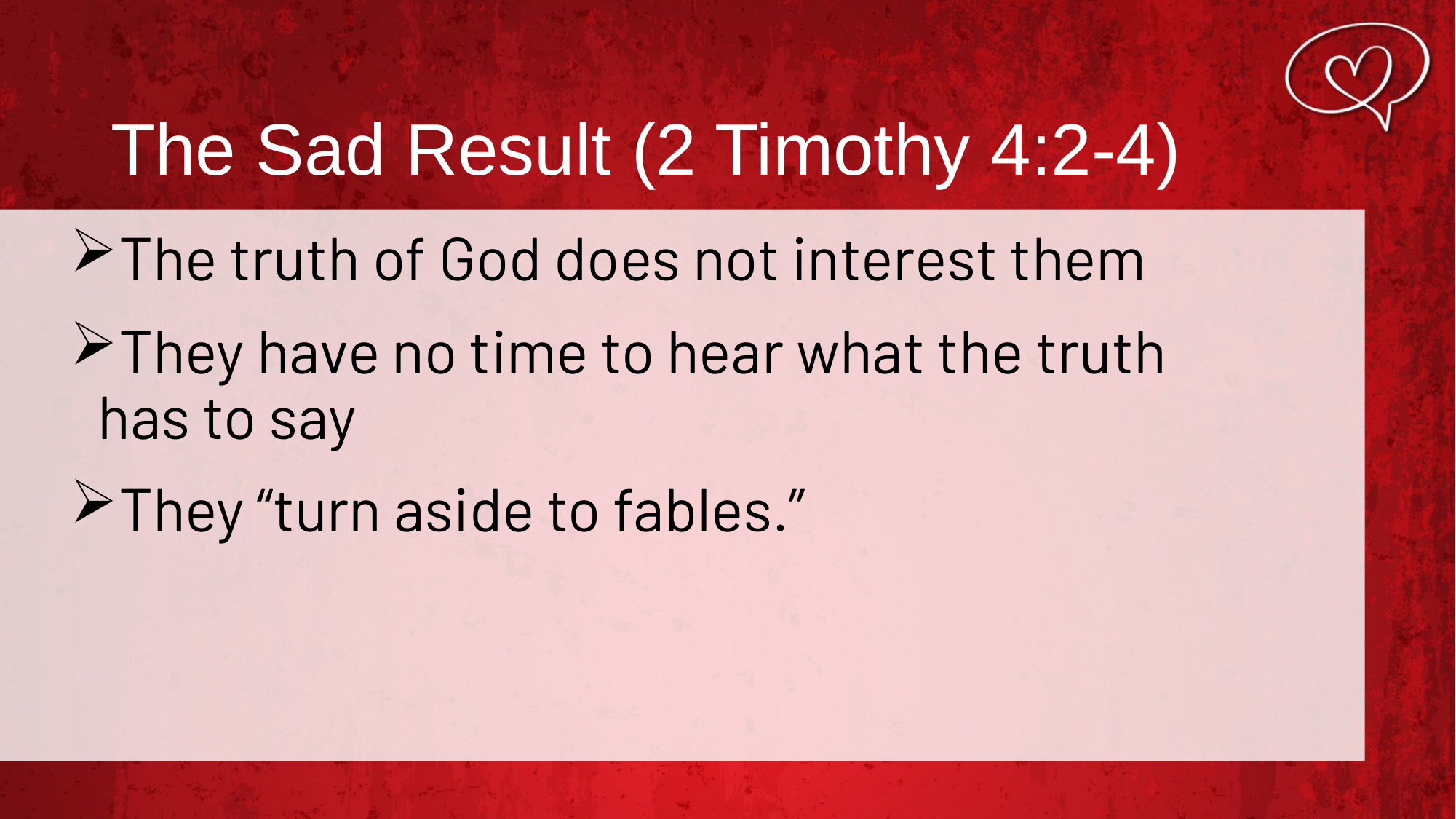

# The Sad Result (2 Timothy 4:2-4)
The truth of God does not interest them
They have no time to hear what the truth has to say
They “turn aside to fables.”